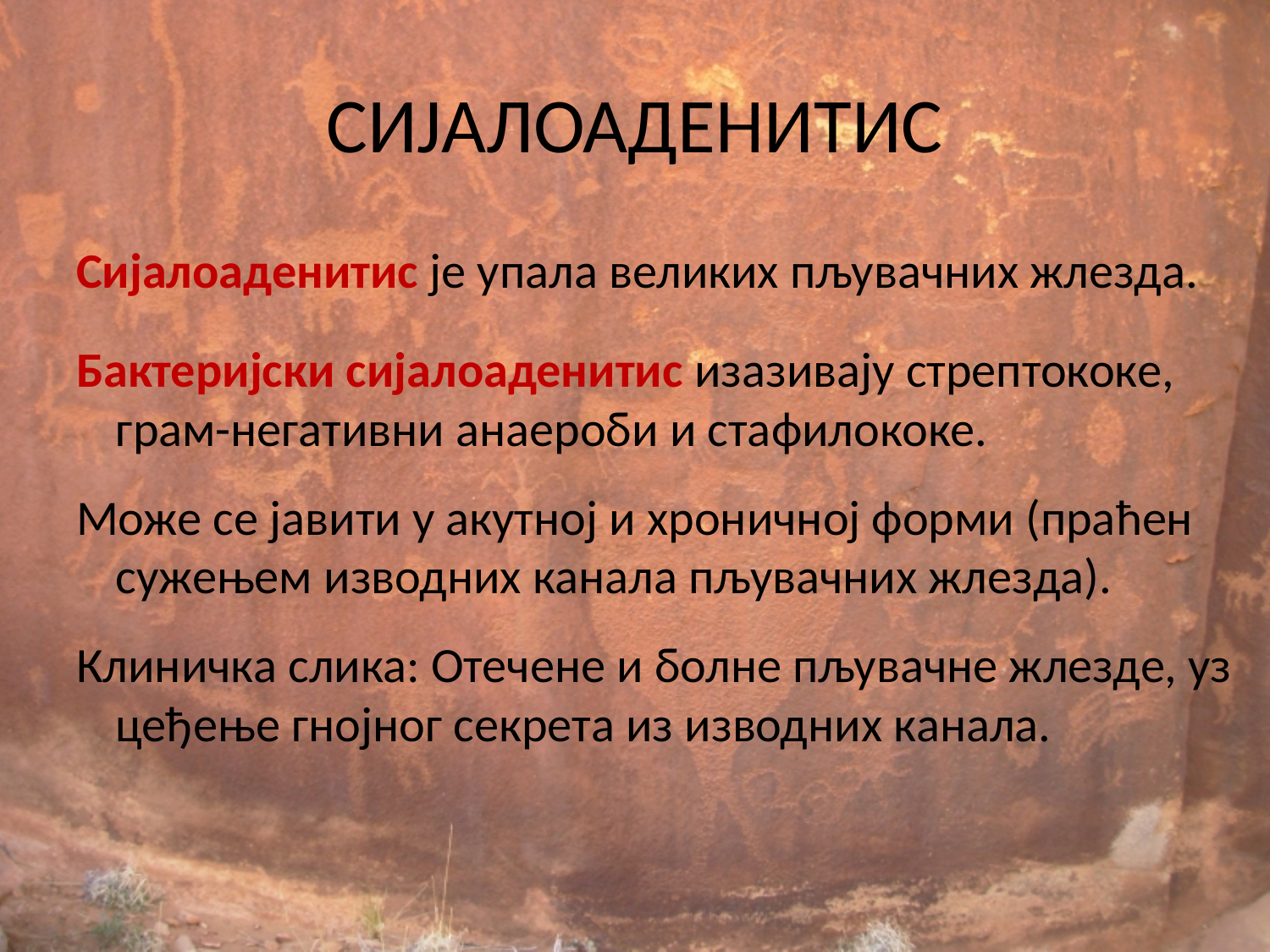

# СИЈАЛОАДЕНИТИС
Сијалоаденитис је упала великих пљувачних жлезда.

Бактеријски сијалоаденитис изазивају стрептококе, грам-негативни анаероби и стафилококе.

Може се јавити у акутној и хроничној форми (праћен сужењем изводних канала пљувачних жлезда).

Клиничка слика: Отечене и болне пљувачне жлезде, уз цеђење гнојног секрета из изводних канала.